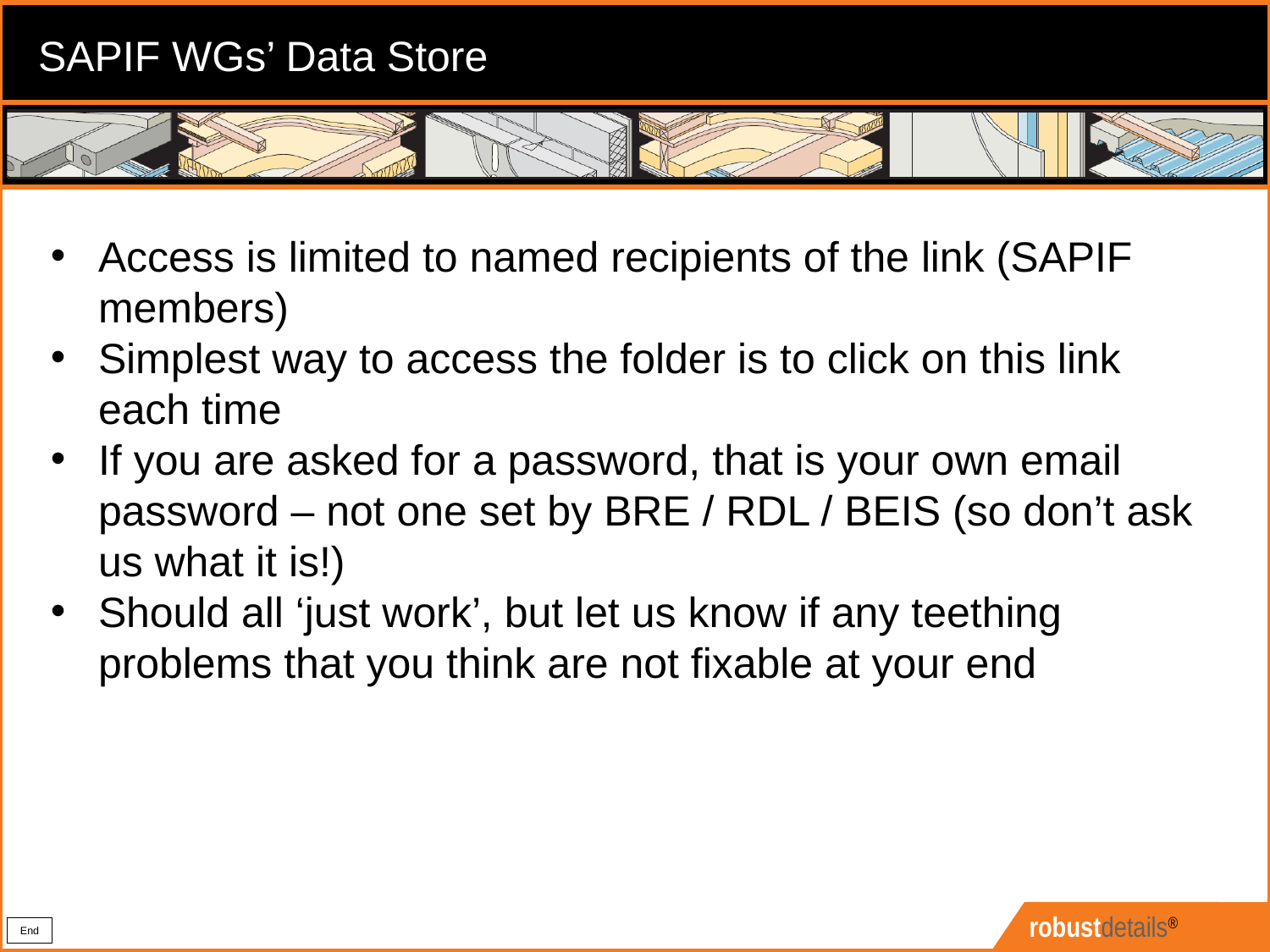

SAPIF WGs’ Data Store
Access is limited to named recipients of the link (SAPIF members)
Simplest way to access the folder is to click on this link each time
If you are asked for a password, that is your own email password – not one set by BRE / RDL / BEIS (so don’t ask us what it is!)
Should all ‘just work’, but let us know if any teething problems that you think are not fixable at your end

End